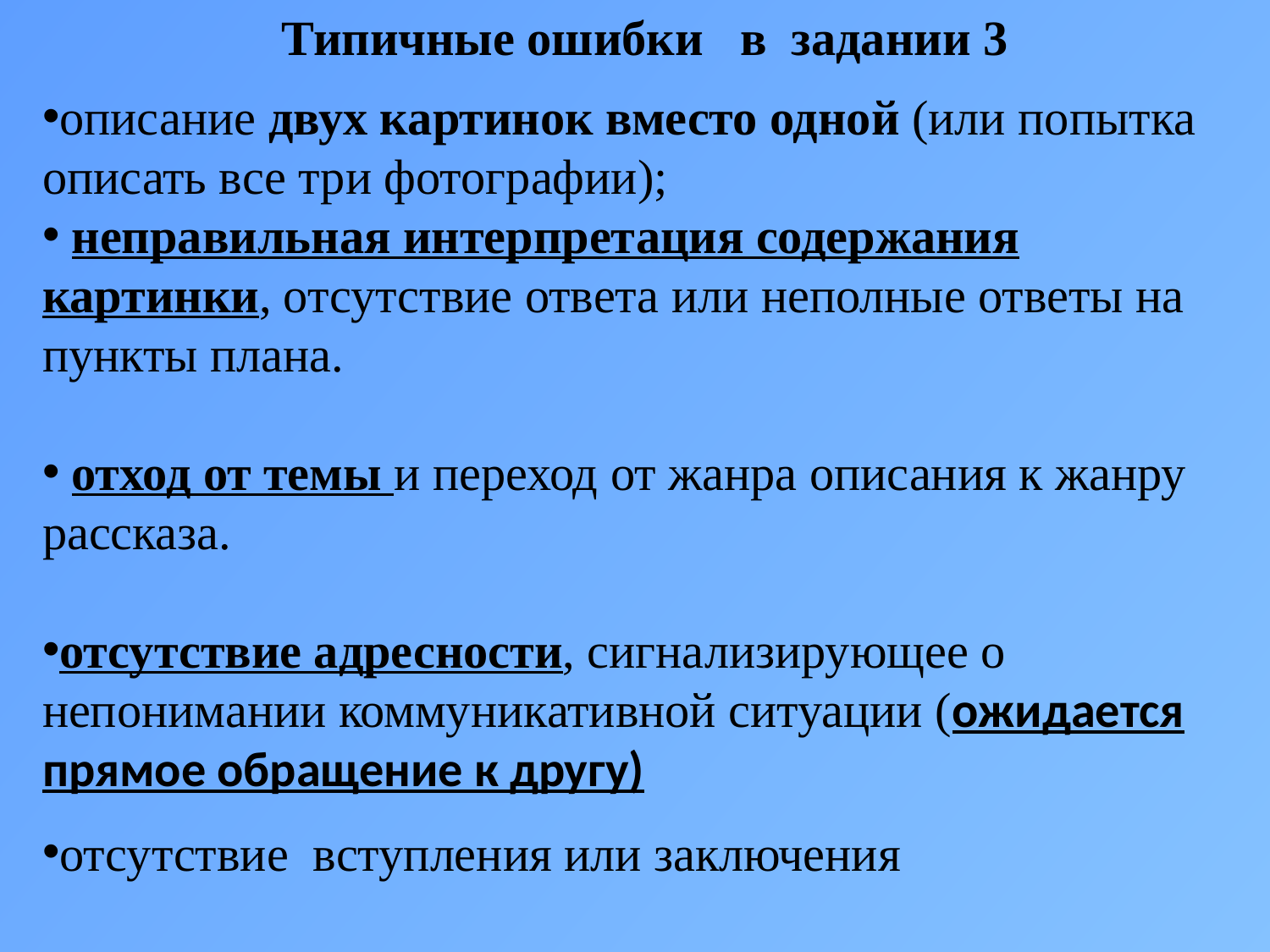

Типичные ошибки   в  задании 3
описание двух картинок вместо одной (или попытка описать все три фотографии);
 неправильная интерпретация содержания картинки, отсутствие ответа или неполные ответы на пункты плана.

 отход от темы и переход от жанра описания к жанру рассказа.

отсутствие адресности, сигнализирующее о непонимании коммуникативной ситуации (ожидается прямое обращение к другу)

отсутствие  вступления или заключения